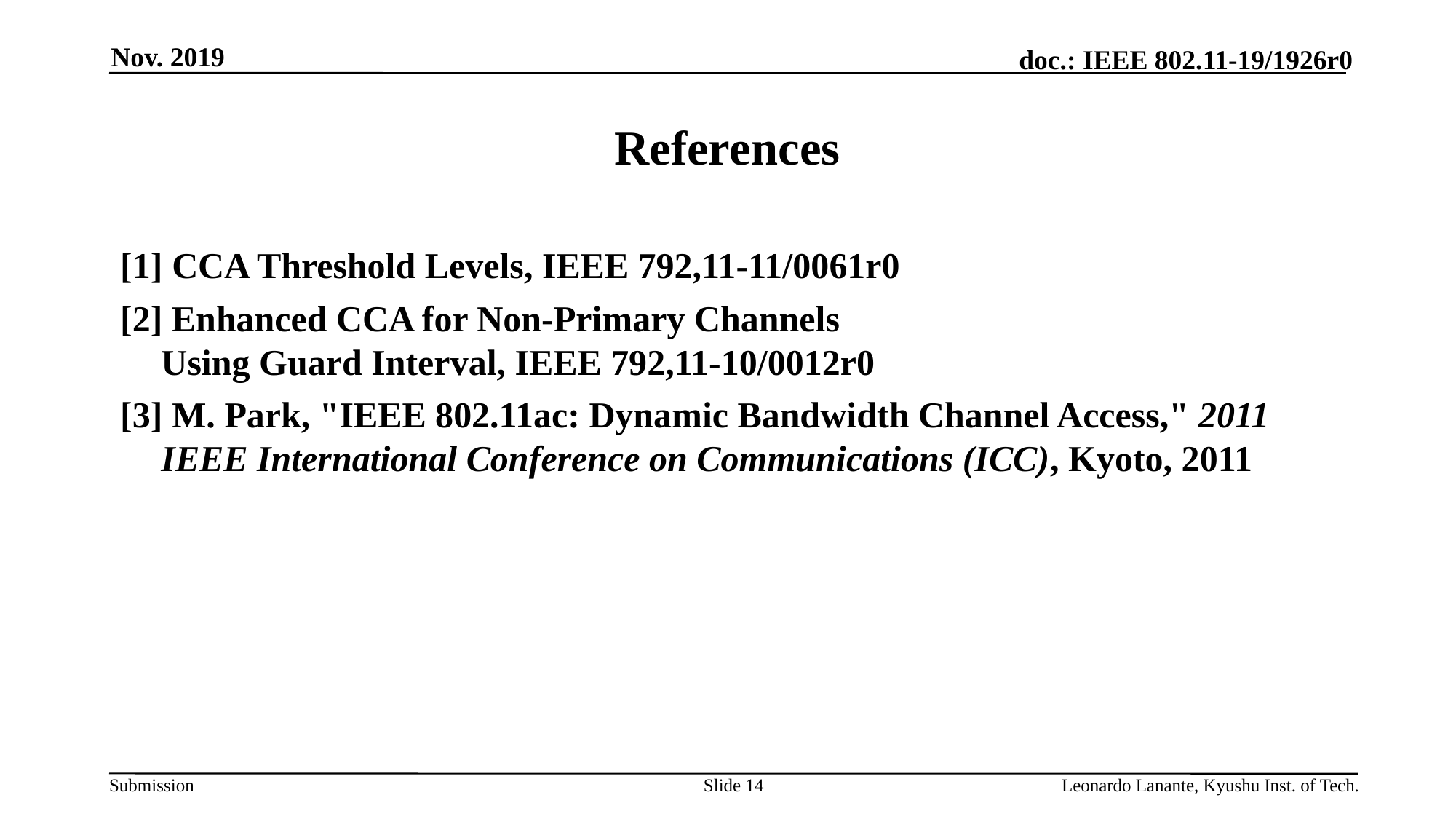

Nov. 2019
# References
[1] CCA Threshold Levels, IEEE 792,11-11/0061r0
[2] Enhanced CCA for Non-Primary Channels
Using Guard Interval, IEEE 792,11-10/0012r0
[3] M. Park, "IEEE 802.11ac: Dynamic Bandwidth Channel Access," 2011 IEEE International Conference on Communications (ICC), Kyoto, 2011
Slide 14
Leonardo Lanante, Kyushu Inst. of Tech.